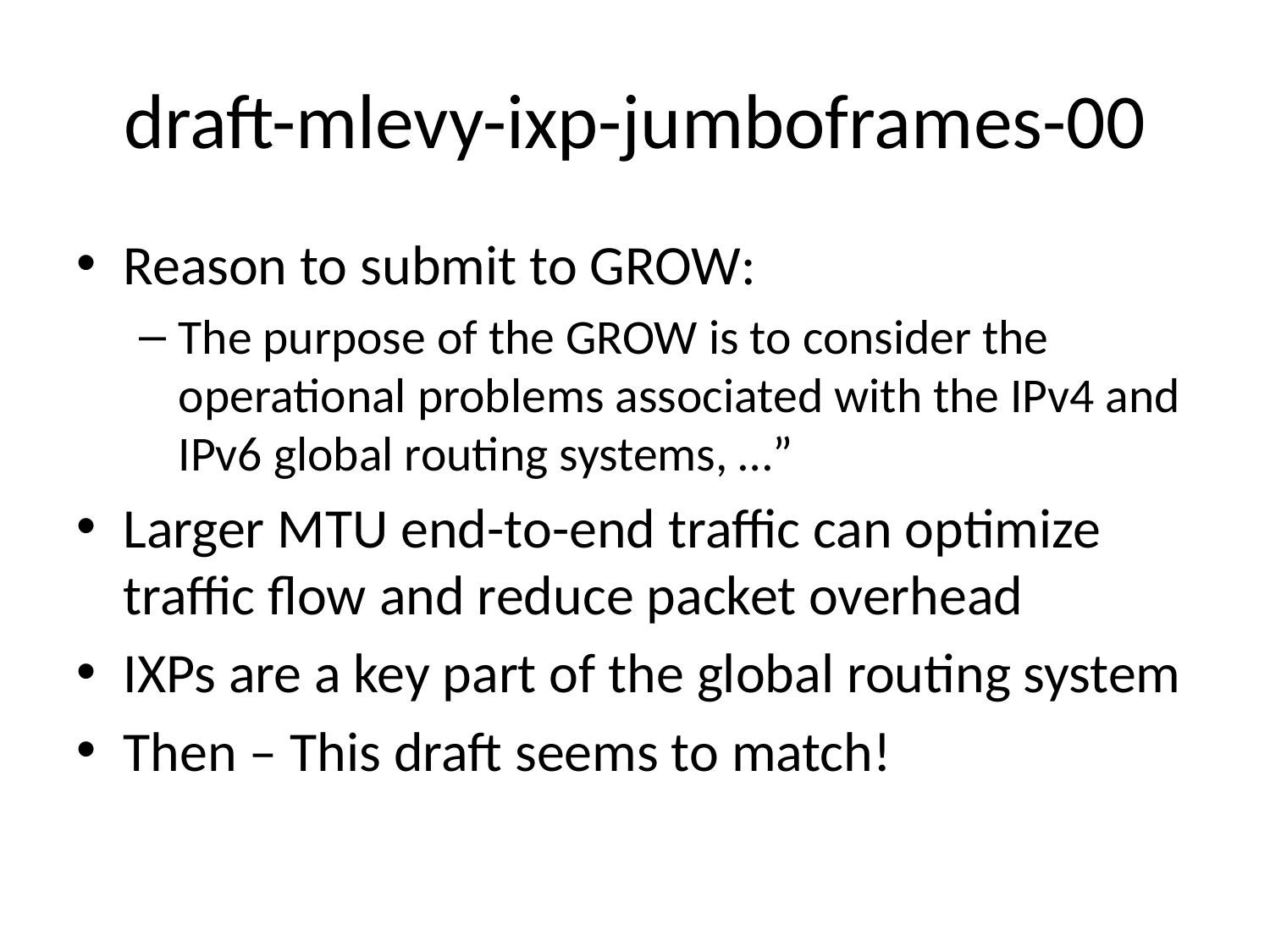

# draft-mlevy-ixp-jumboframes-00
Reason to submit to GROW:
The purpose of the GROW is to consider the operational problems associated with the IPv4 and IPv6 global routing systems, …”
Larger MTU end-to-end traffic can optimize traffic flow and reduce packet overhead
IXPs are a key part of the global routing system
Then – This draft seems to match!